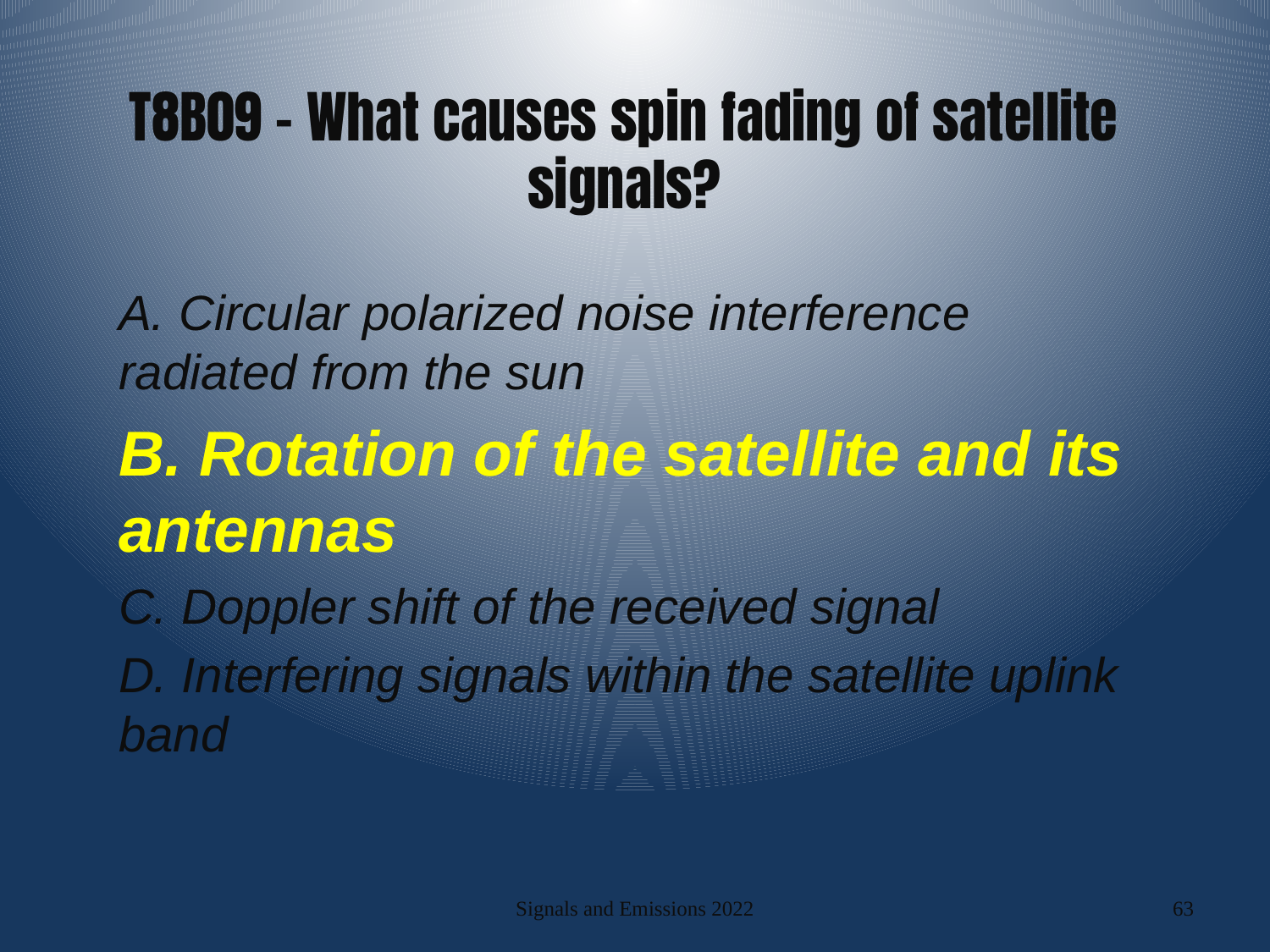

# T8B09 - What causes spin fading of satellite signals?
A. Circular polarized noise interference radiated from the sun
B. Rotation of the satellite and its antennas
C. Doppler shift of the received signal
D. Interfering signals within the satellite uplink band

Signals and Emissions 2022
63